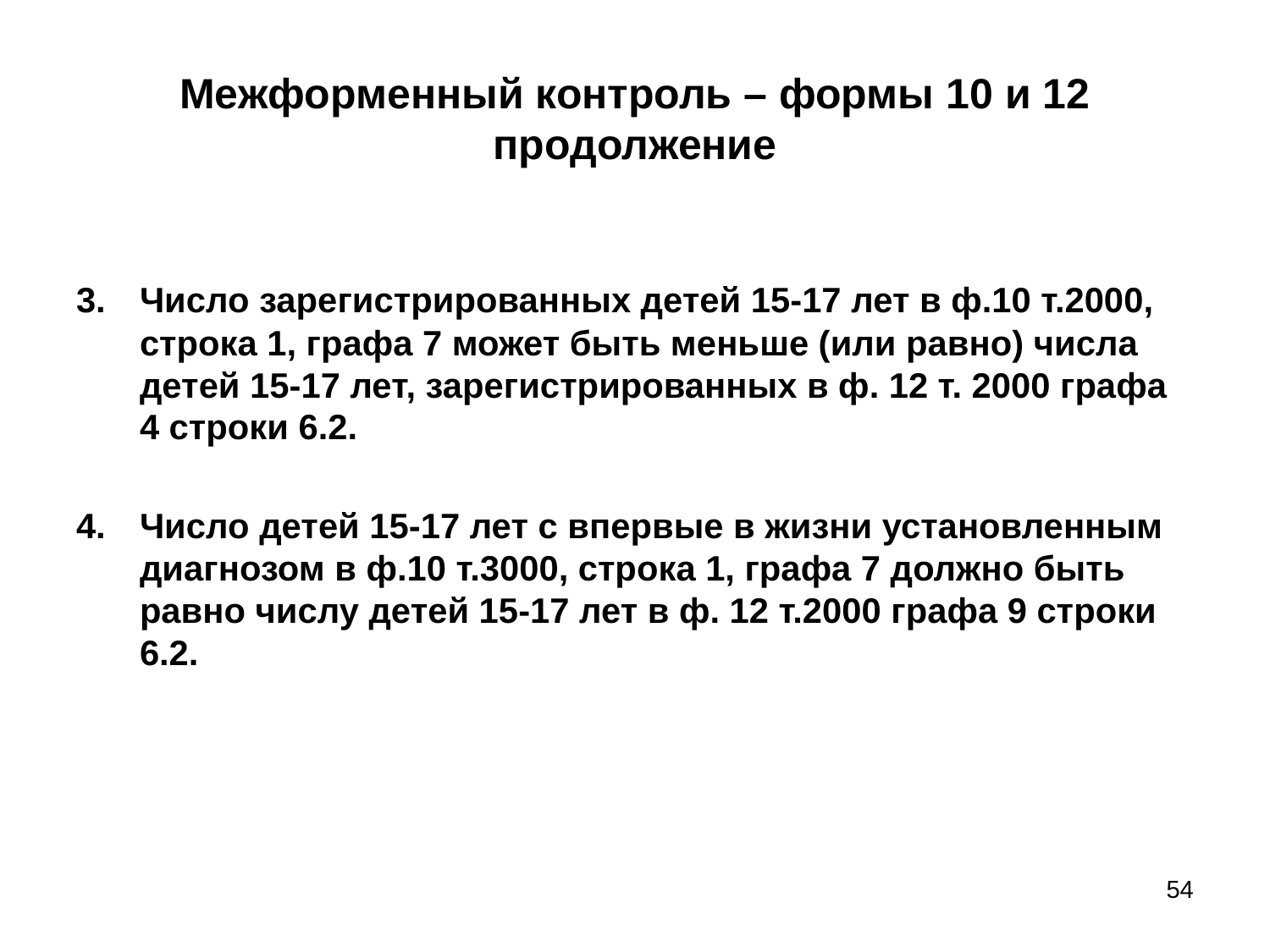

Межформенный контроль – формы 10 и 12
продолжение

Число зарегистрированных детей 15-17 лет в ф.10 т.2000, строка 1, графа 7 может быть меньше (или равно) числа детей 15-17 лет, зарегистрированных в ф. 12 т. 2000 графа 4 строки 6.2.

Число детей 15-17 лет с впервые в жизни установленным диагнозом в ф.10 т.3000, строка 1, графа 7 должно быть равно числу детей 15-17 лет в ф. 12 т.2000 графа 9 строки 6.2.
54